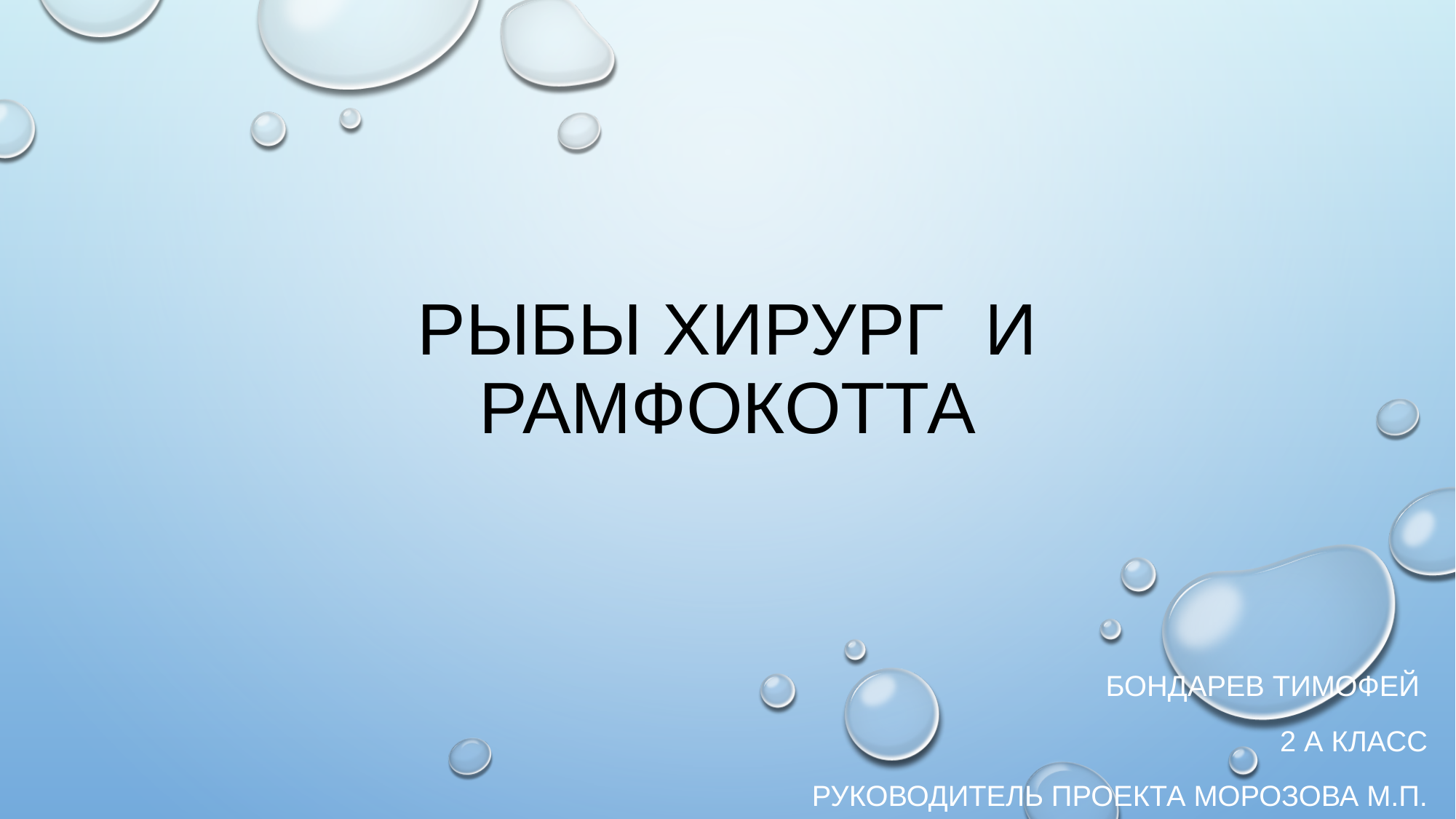

# Рыбы ХИРУРГ  и Рамфокотта
Бондарев тимофей
2 А класс
Руководитель проекта Морозова М.П.